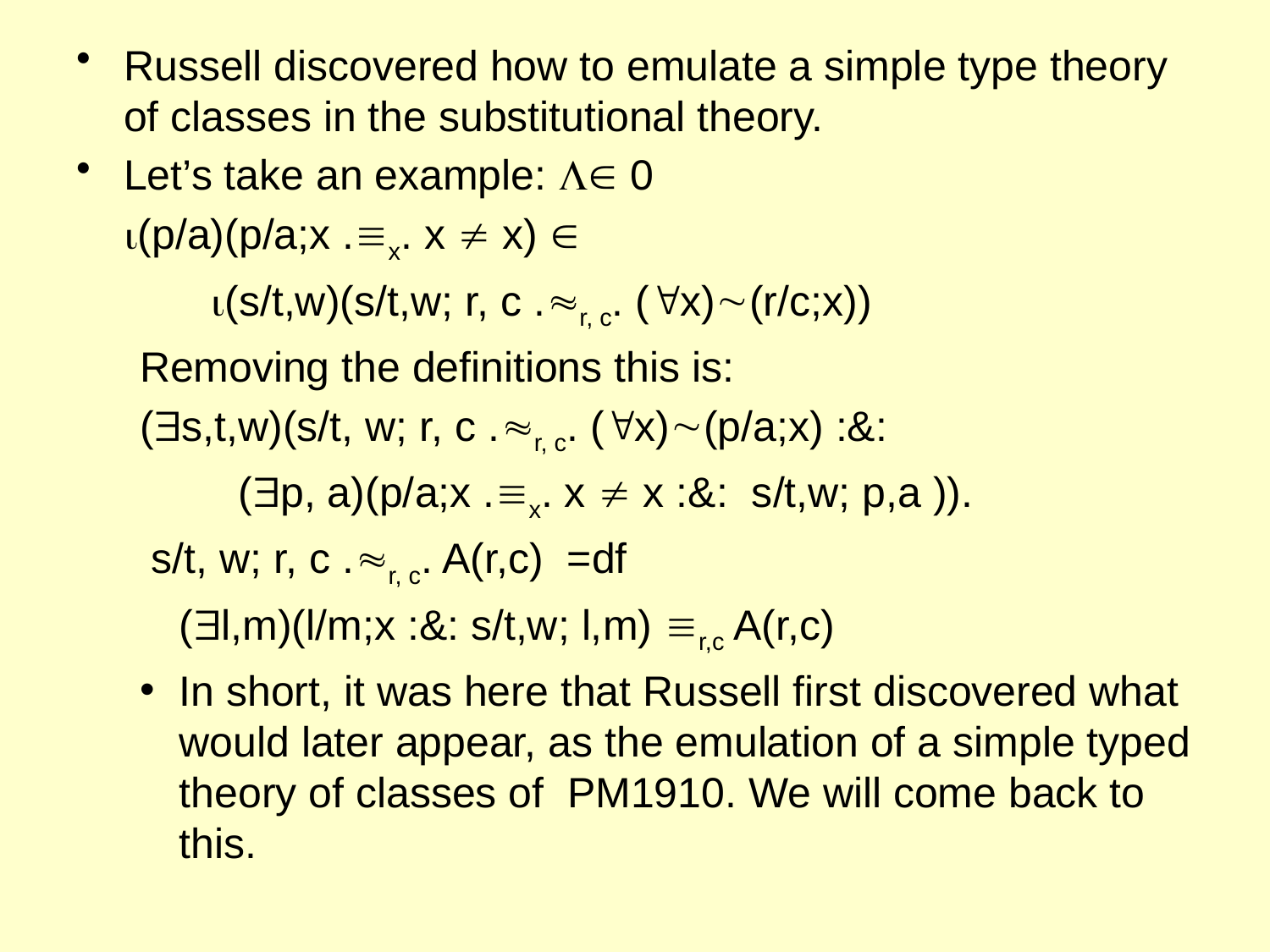

Russell discovered how to emulate a simple type theory of classes in the substitutional theory.
Let’s take an example: Λ∈ 0
	ι(p/a)(p/a;x .≡x. x ≠ x) ∈
      ι(s/t,w)(s/t,w; r, c .≈r, c. (∀x)∼(r/c;x))
Removing the definitions this is:
(∃s,t,w)(s/t, w; r, c .≈r, c. (∀x)∼(p/a;x) :&:
	     (∃p, a)(p/a;x .≡x. x ≠ x :&:  s/t,w; p,a )).
 s/t, w; r, c .≈r, c. A(r,c)  =df
 	(∃l,m)(l/m;x :&: s/t,w; l,m) ≡r,c A(r,c)
In short, it was here that Russell first discovered what would later appear, as the emulation of a simple typed theory of classes of  PM1910. We will come back to this.